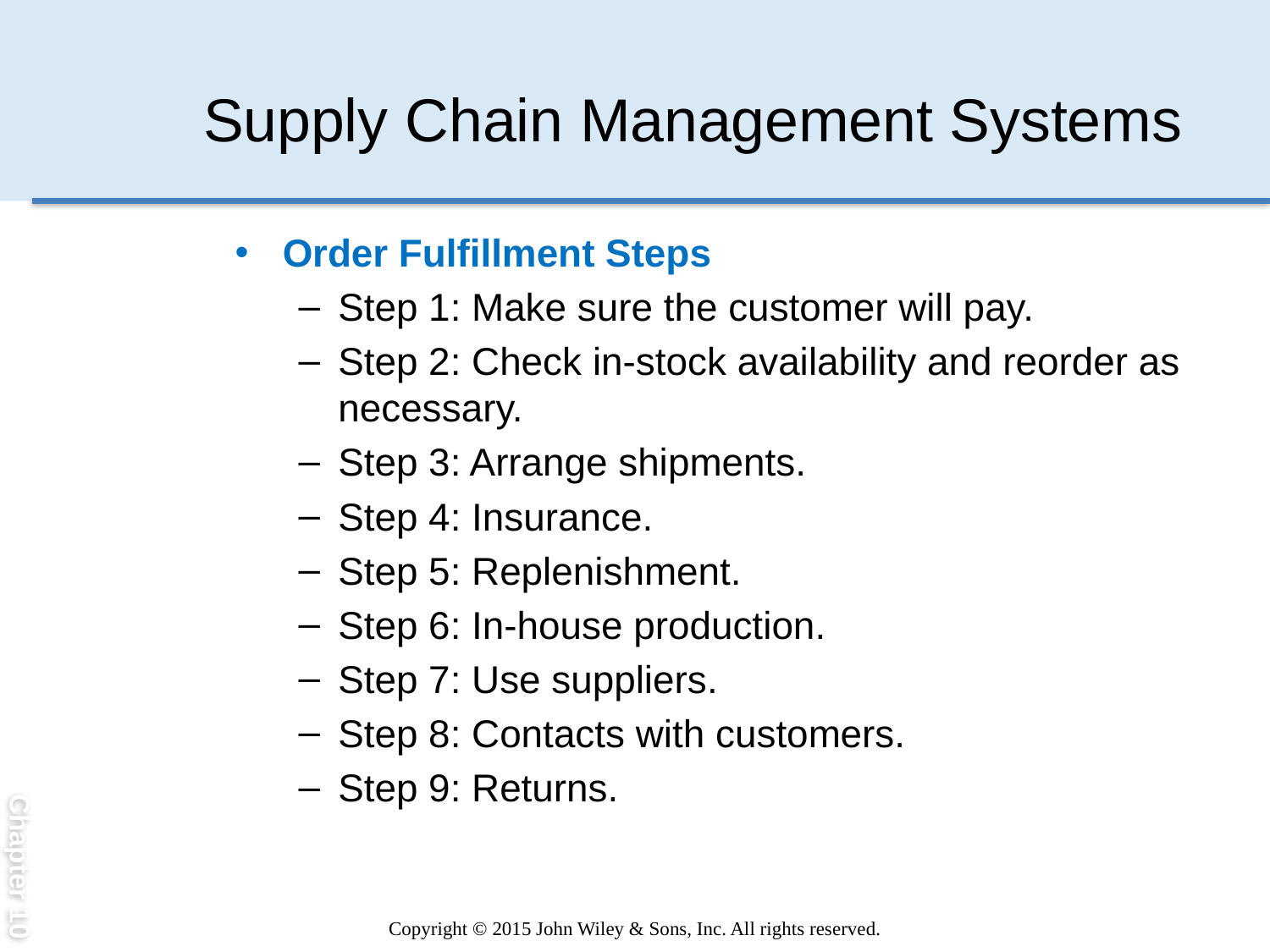

Chapter 10
# Supply Chain Management Systems
Order Fulfillment Steps
Step 1: Make sure the customer will pay.
Step 2: Check in-stock availability and reorder as necessary.
Step 3: Arrange shipments.
Step 4: Insurance.
Step 5: Replenishment.
Step 6: In-house production.
Step 7: Use suppliers.
Step 8: Contacts with customers.
Step 9: Returns.